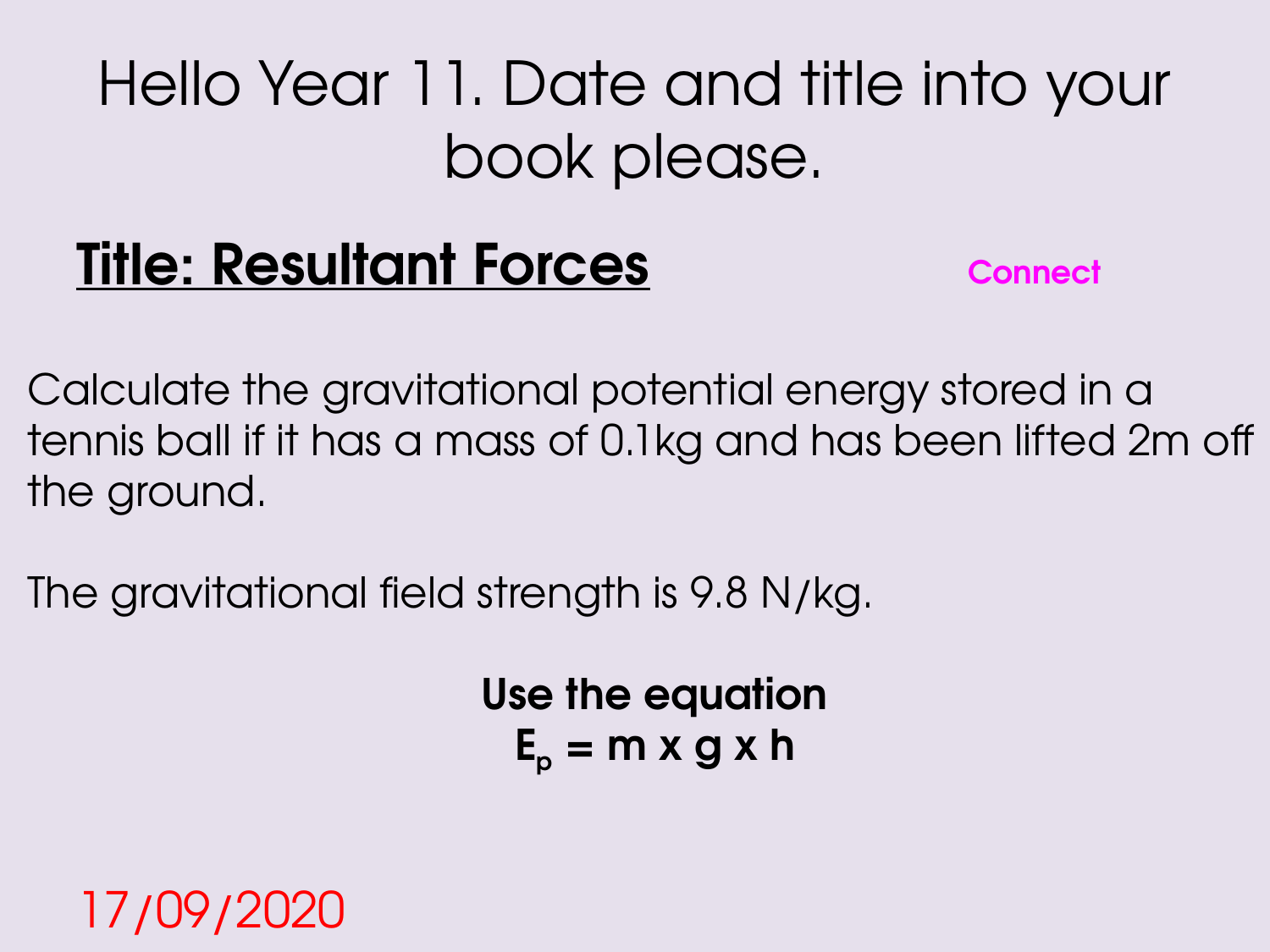

# Hello Year 11. Date and title into your book please.
Title: Resultant Forces
Connect
Calculate the gravitational potential energy stored in a tennis ball if it has a mass of 0.1kg and has been lifted 2m off the ground.

The gravitational field strength is 9.8 N/kg.

Use the equation
Ep = m x g x h
17/09/2020